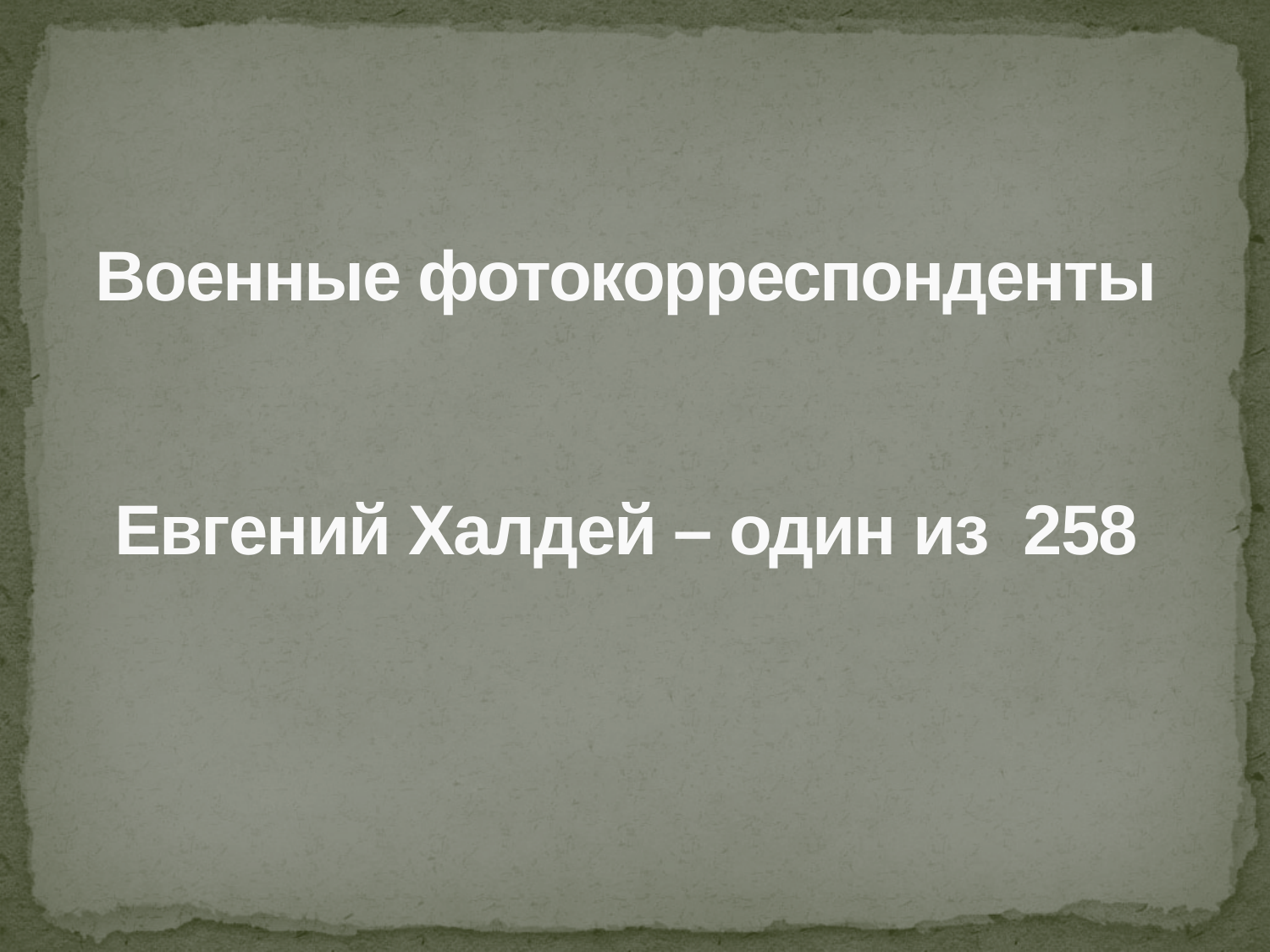

# Военные фотокорреспонденты Евгений Халдей – один из  258